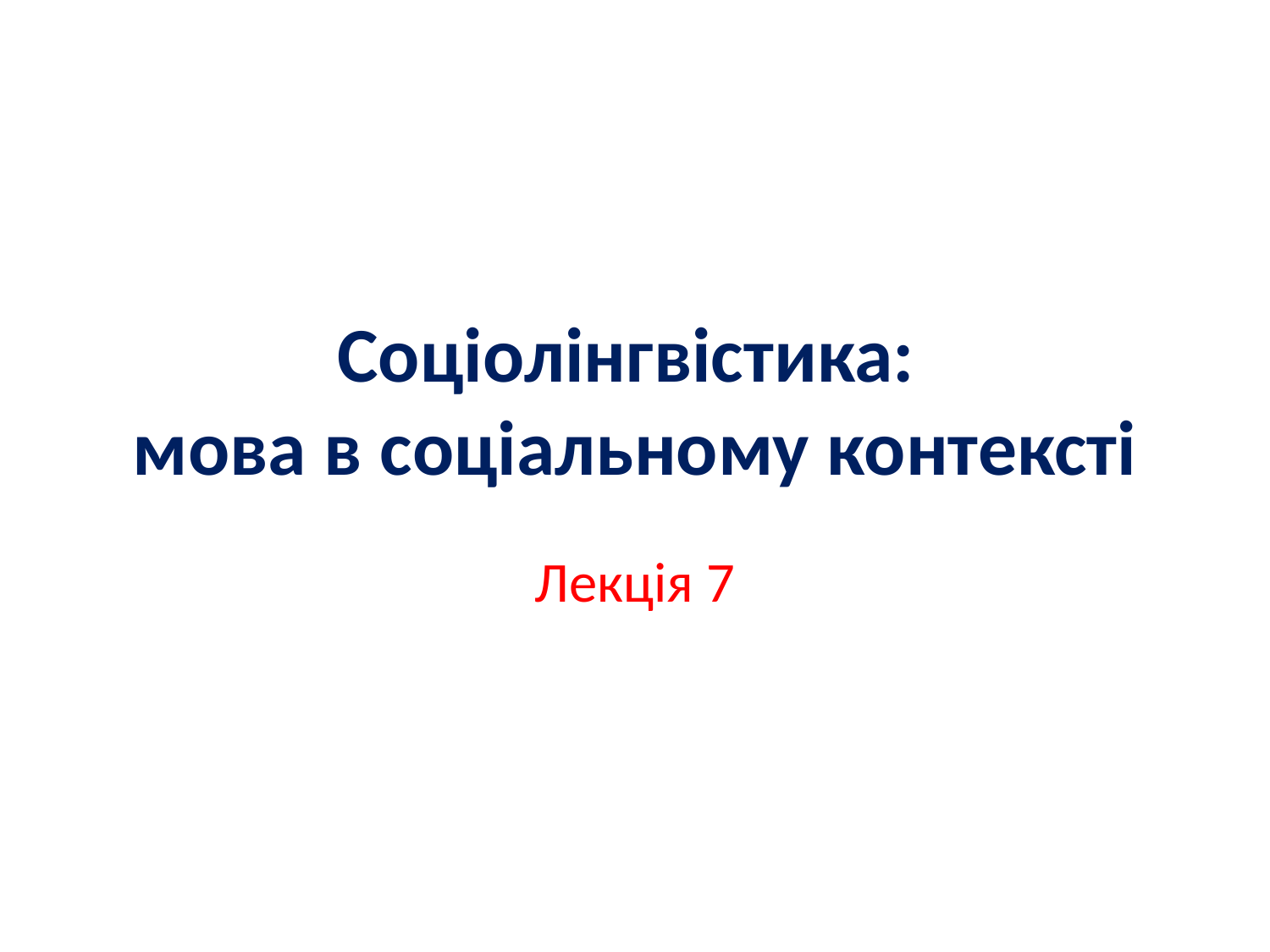

# Соціолінгвістика: мова в соціальному контексті
Лекція 7